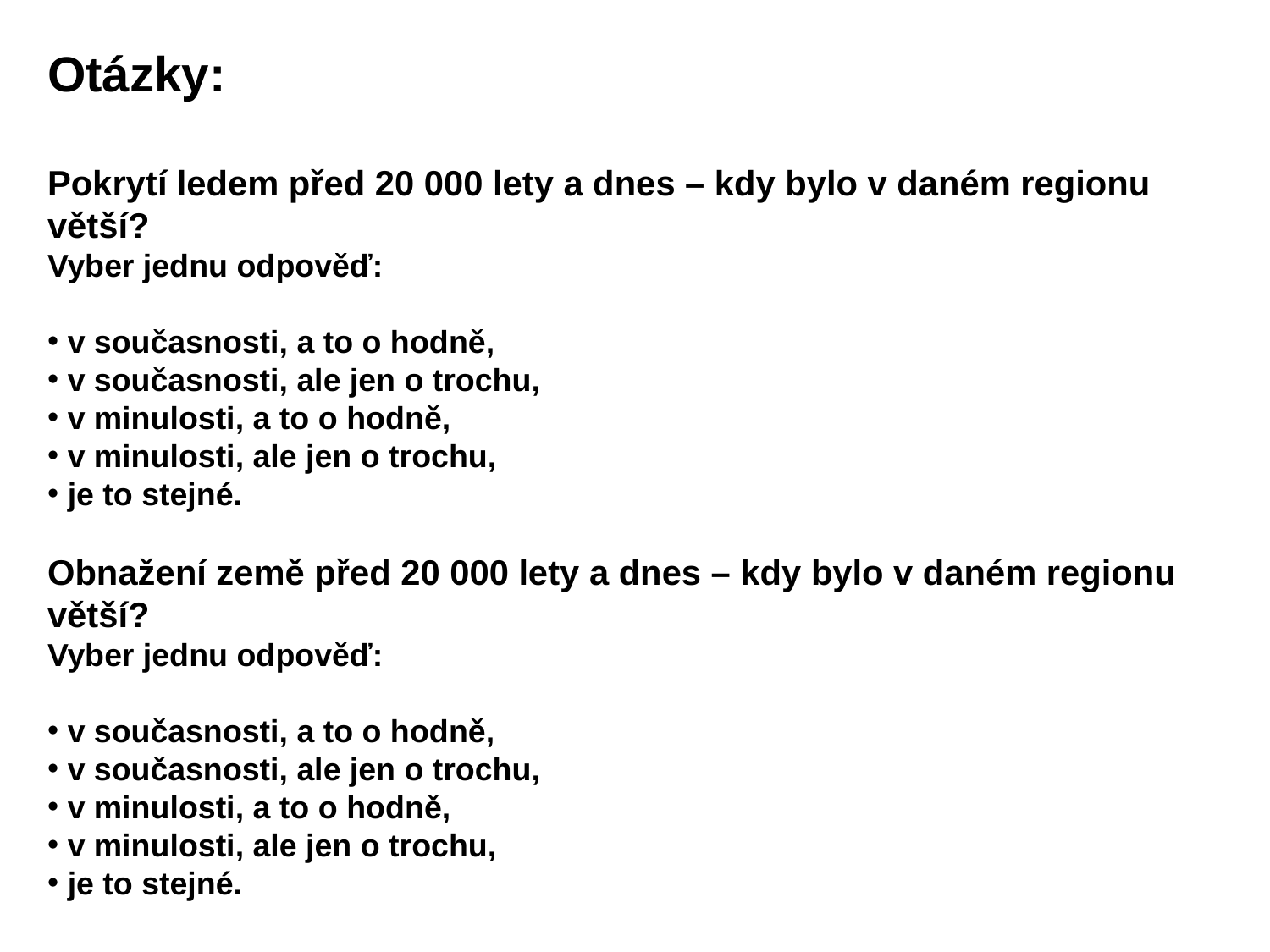

Otázky:

Pokrytí ledem před 20 000 lety a dnes – kdy bylo v daném regionu větší?
Vyber jednu odpověď:

 v současnosti, a to o hodně,
 v současnosti, ale jen o trochu,
 v minulosti, a to o hodně,
 v minulosti, ale jen o trochu,
 je to stejné.

Obnažení země před 20 000 lety a dnes – kdy bylo v daném regionu větší?
Vyber jednu odpověď:

 v současnosti, a to o hodně,
 v současnosti, ale jen o trochu,
 v minulosti, a to o hodně,
 v minulosti, ale jen o trochu,
 je to stejné.